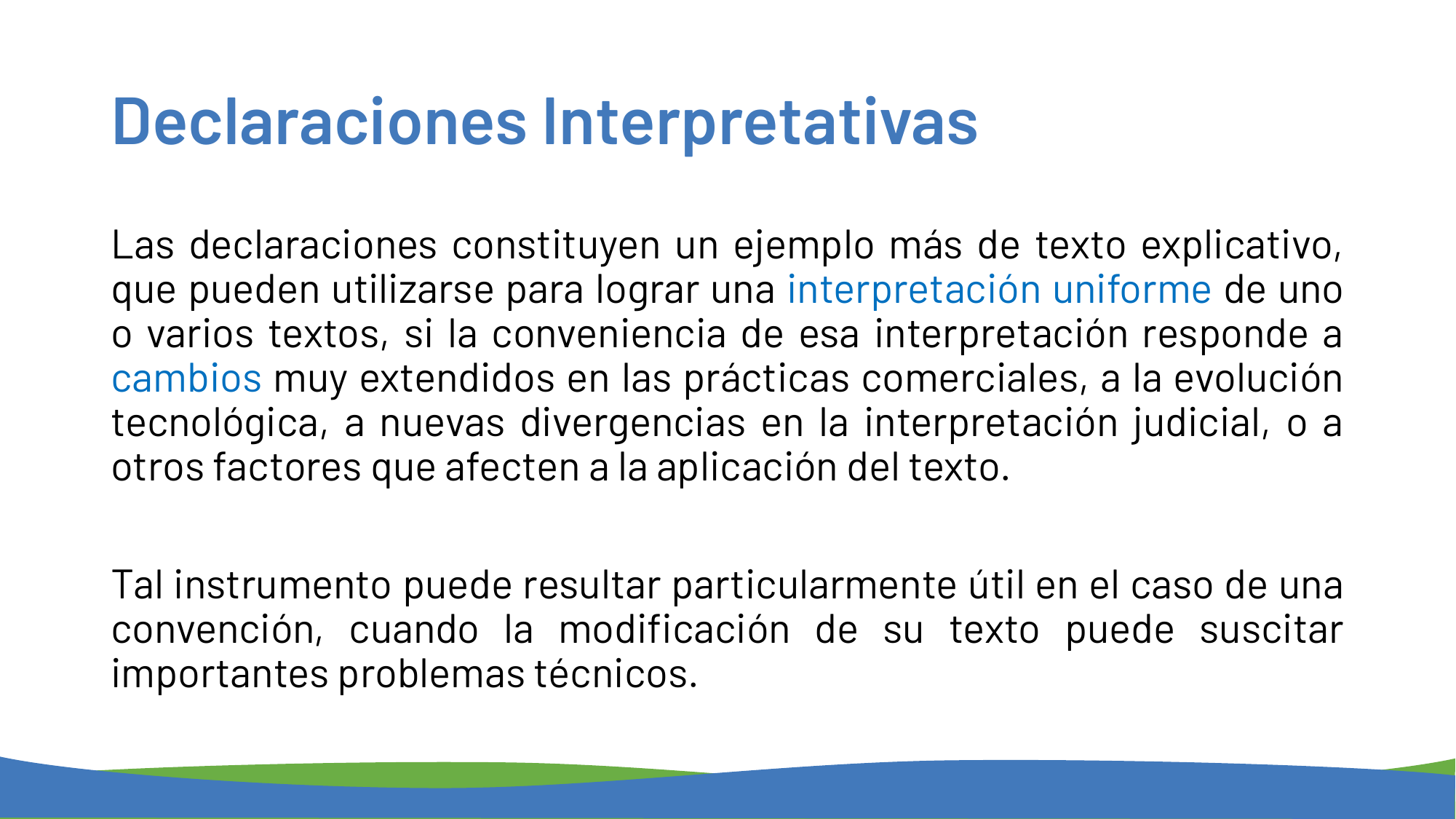

# Declaraciones Interpretativas
Las declaraciones constituyen un ejemplo más de texto explicativo, que pueden utilizarse para lograr una interpretación uniforme de uno o varios textos, si la conveniencia de esa interpretación responde a cambios muy extendidos en las prácticas comerciales, a la evolución tecnológica, a nuevas divergencias en la interpretación judicial, o a otros factores que afecten a la aplicación del texto.

Tal instrumento puede resultar particularmente útil en el caso de una convención, cuando la modificación de su texto puede suscitar importantes problemas técnicos.